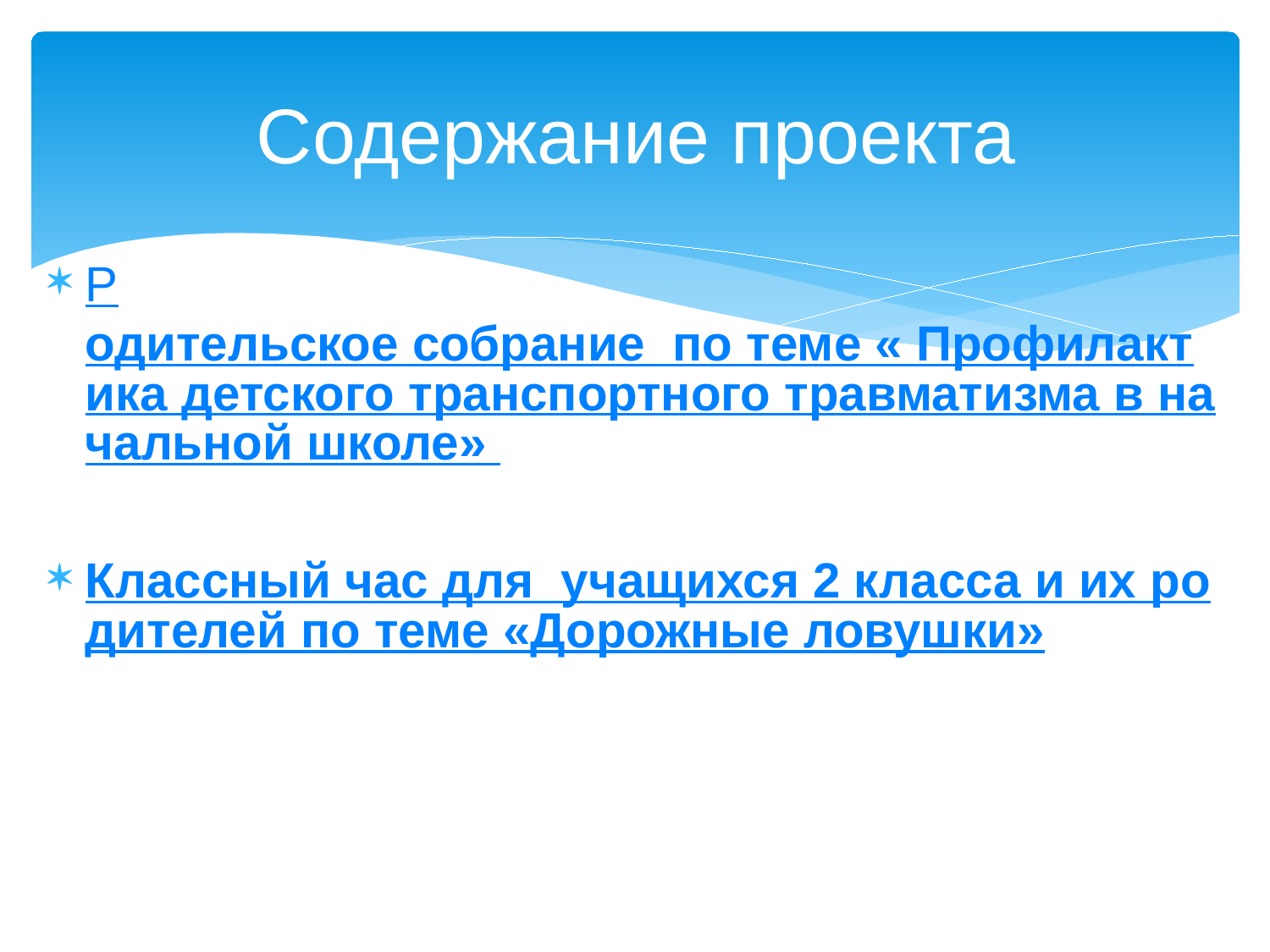

# Содержание проекта
Родительское собрание  по теме « Профилактика детского транспортного травматизма в начальной школе»

Классный час для  учащихся 2 класса и их родителей по теме «Дорожные ловушки»